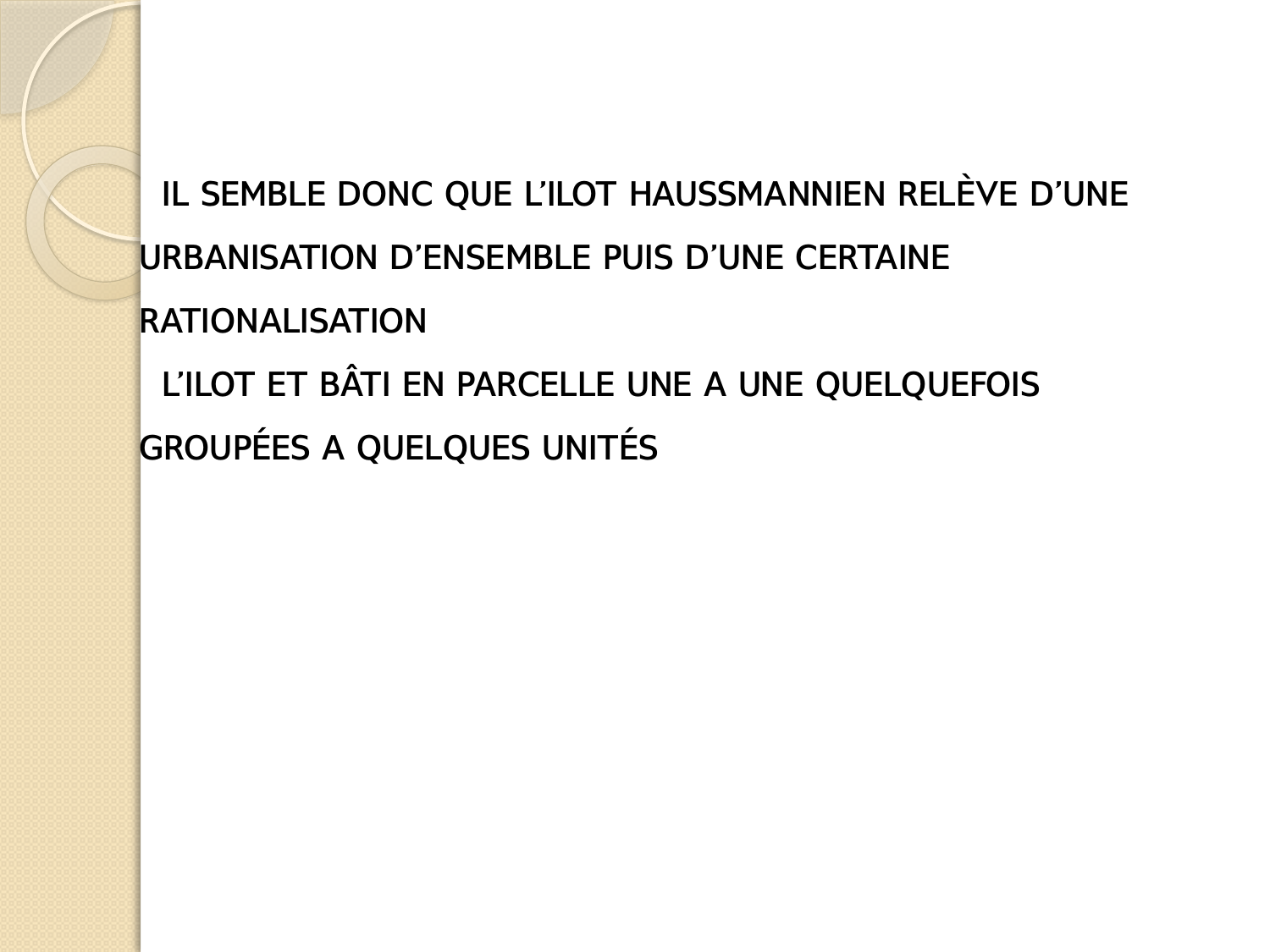

# Il semble donc que l’ilot haussmannien relève d’une urbanisation d’ensemble puis d’une certaine rationalisation l’ilot et bâti en parcelle une a une quelquefois groupées a quelques unités